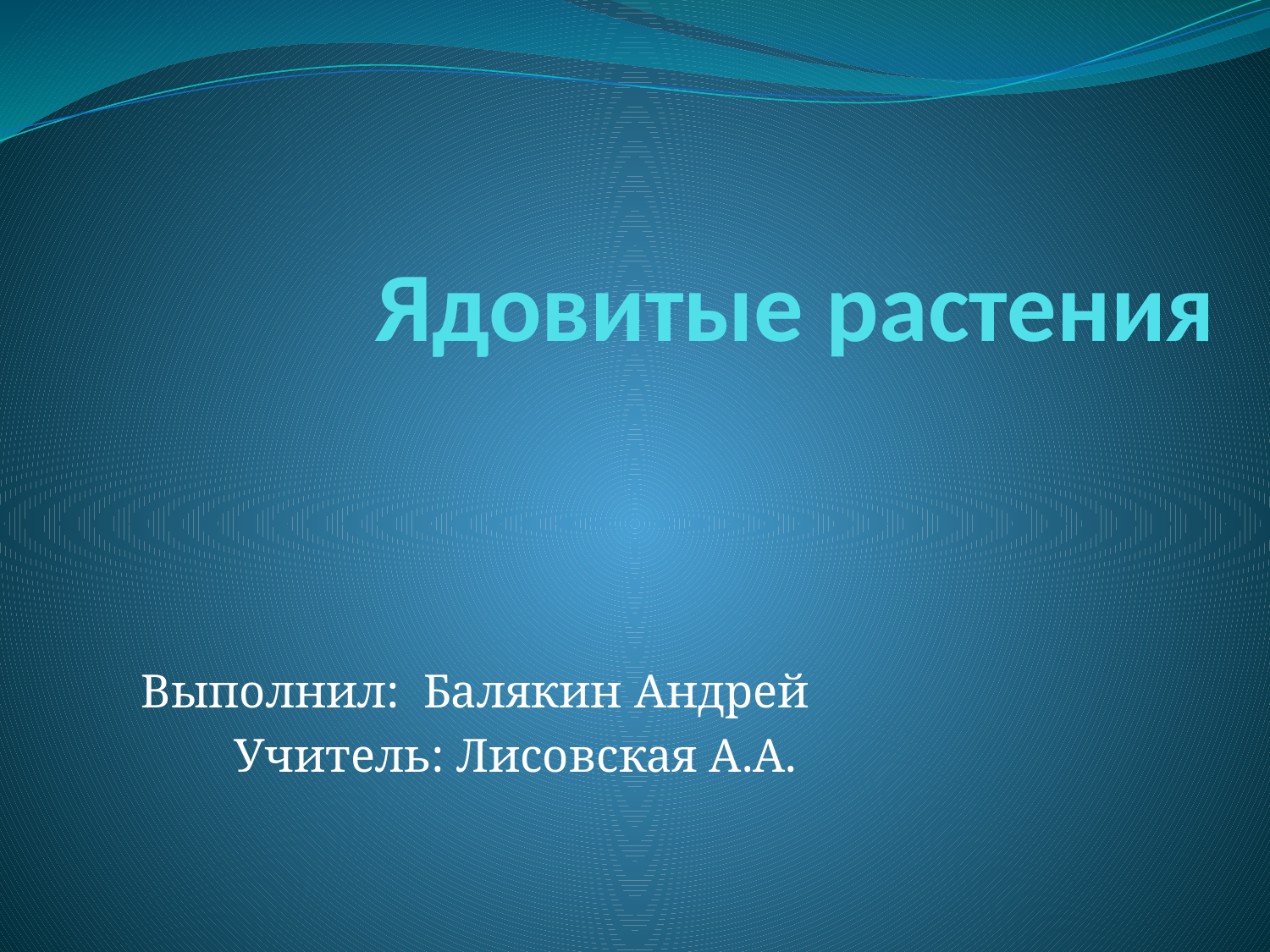

# Ядовитые растения
Выполнил:  Балякин Андрей
Учитель: Лисовская А.А.